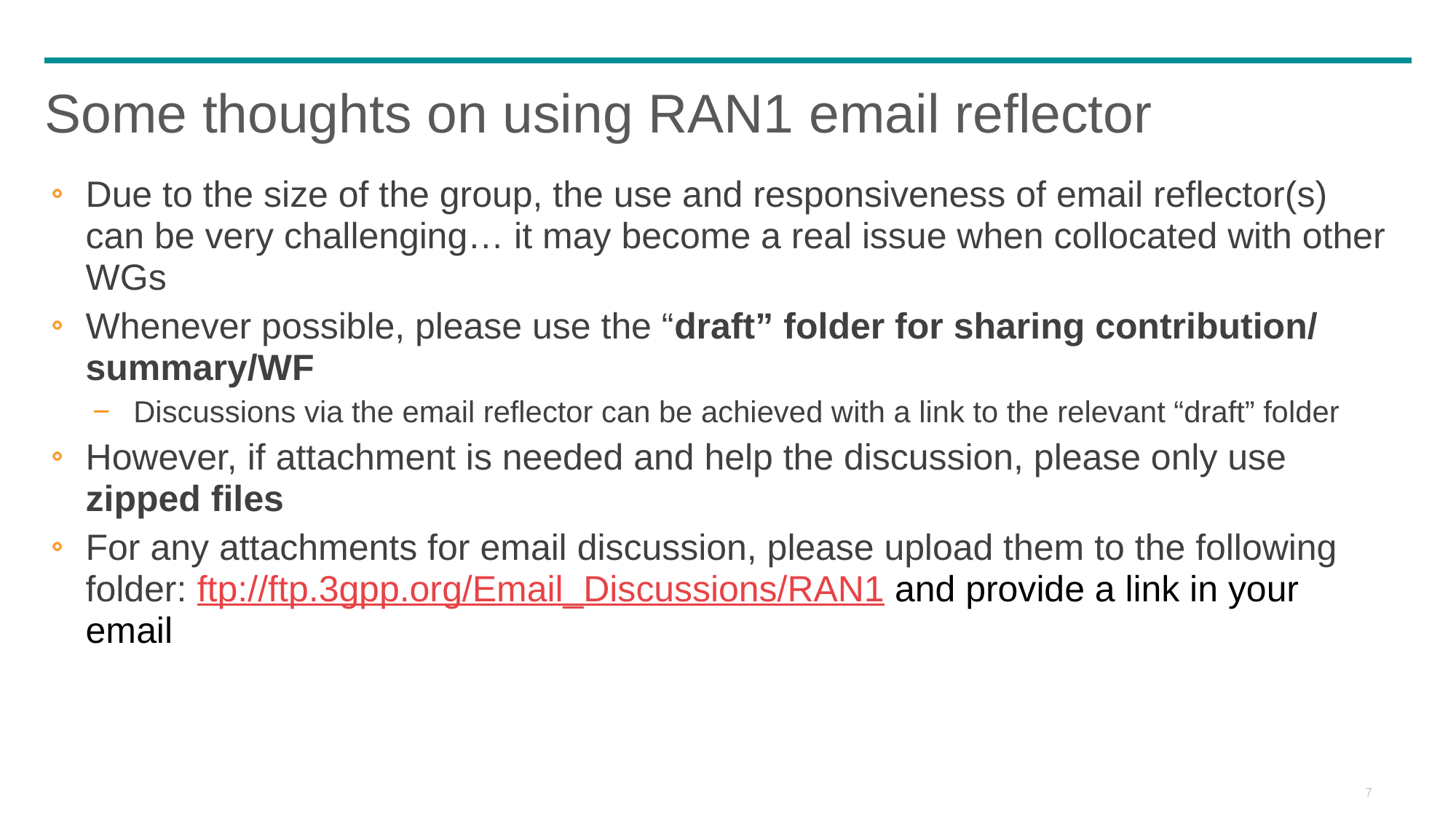

# Some thoughts on using RAN1 email reflector
Due to the size of the group, the use and responsiveness of email reflector(s) can be very challenging… it may become a real issue when collocated with other WGs
Whenever possible, please use the “draft” folder for sharing contribution/ summary/WF
Discussions via the email reflector can be achieved with a link to the relevant “draft” folder
However, if attachment is needed and help the discussion, please only use zipped files
For any attachments for email discussion, please upload them to the following folder: ftp://ftp.3gpp.org/Email_Discussions/RAN1 and provide a link in your email